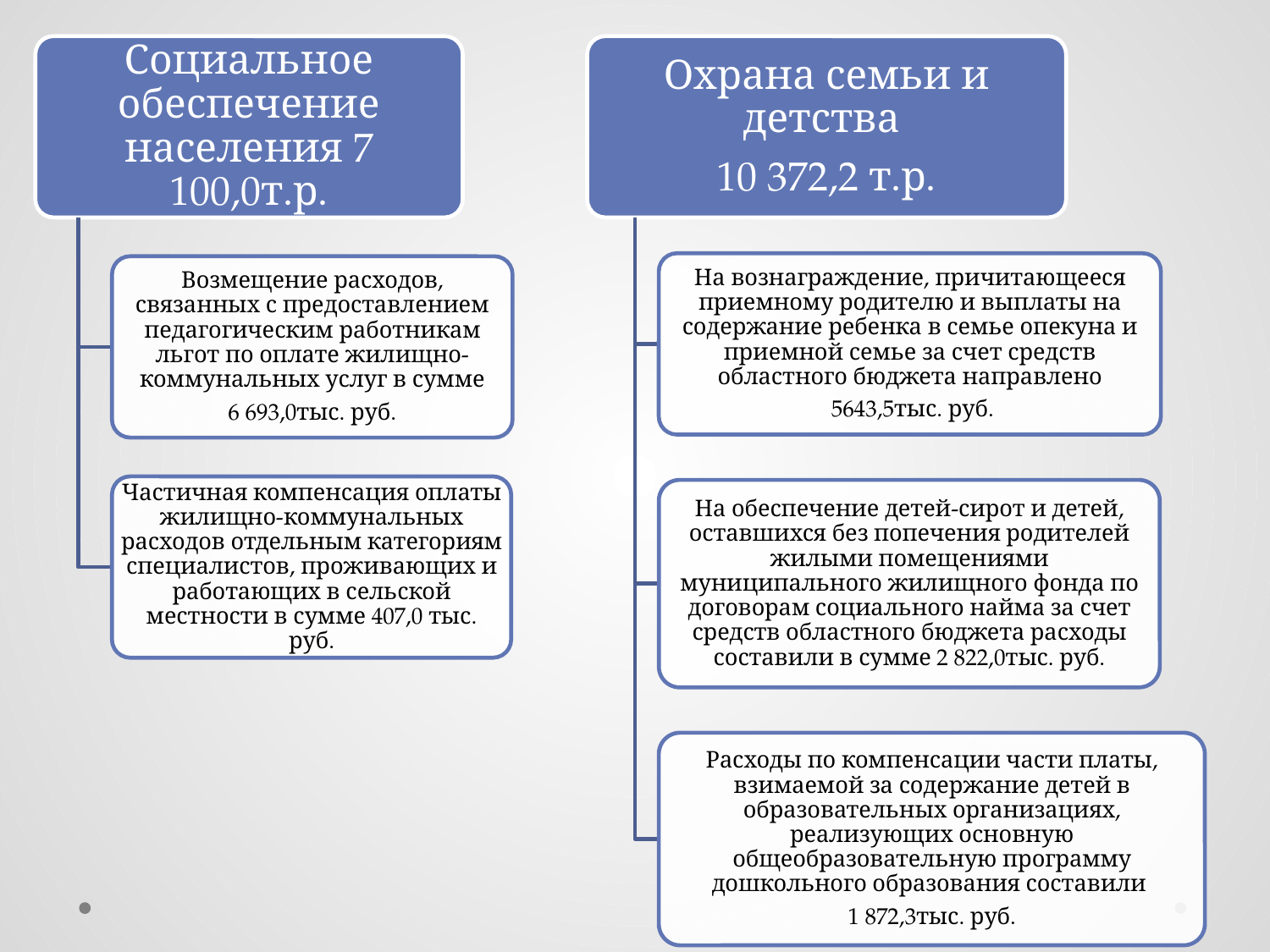

Социальное обеспечение населения 7 100,0т.р.
Возмещение расходов, связанных с предоставлением педагогическим работникам льгот по оплате жилищно-коммунальных услуг в сумме
6 693,0тыс. руб.
Частичная компенсация оплаты жилищно-коммунальных расходов отдельным категориям специалистов, проживающих и работающих в сельской местности в сумме 407,0 тыс. руб.
Охрана семьи и детства
10 372,2 т.р.
На вознаграждение, причитающееся приемному родителю и выплаты на содержание ребенка в семье опекуна и приемной семье за счет средств областного бюджета направлено
 5643,5тыс. руб.
На обеспечение детей-сирот и детей, оставшихся без попечения родителей жилыми помещениями муниципального жилищного фонда по договорам социального найма за счет средств областного бюджета расходы составили в сумме 2 822,0тыс. руб.
Расходы по компенсации части платы, взимаемой за содержание детей в образовательных организациях, реализующих основную общеобразовательную программу дошкольного образования составили
1 872,3тыс. руб.